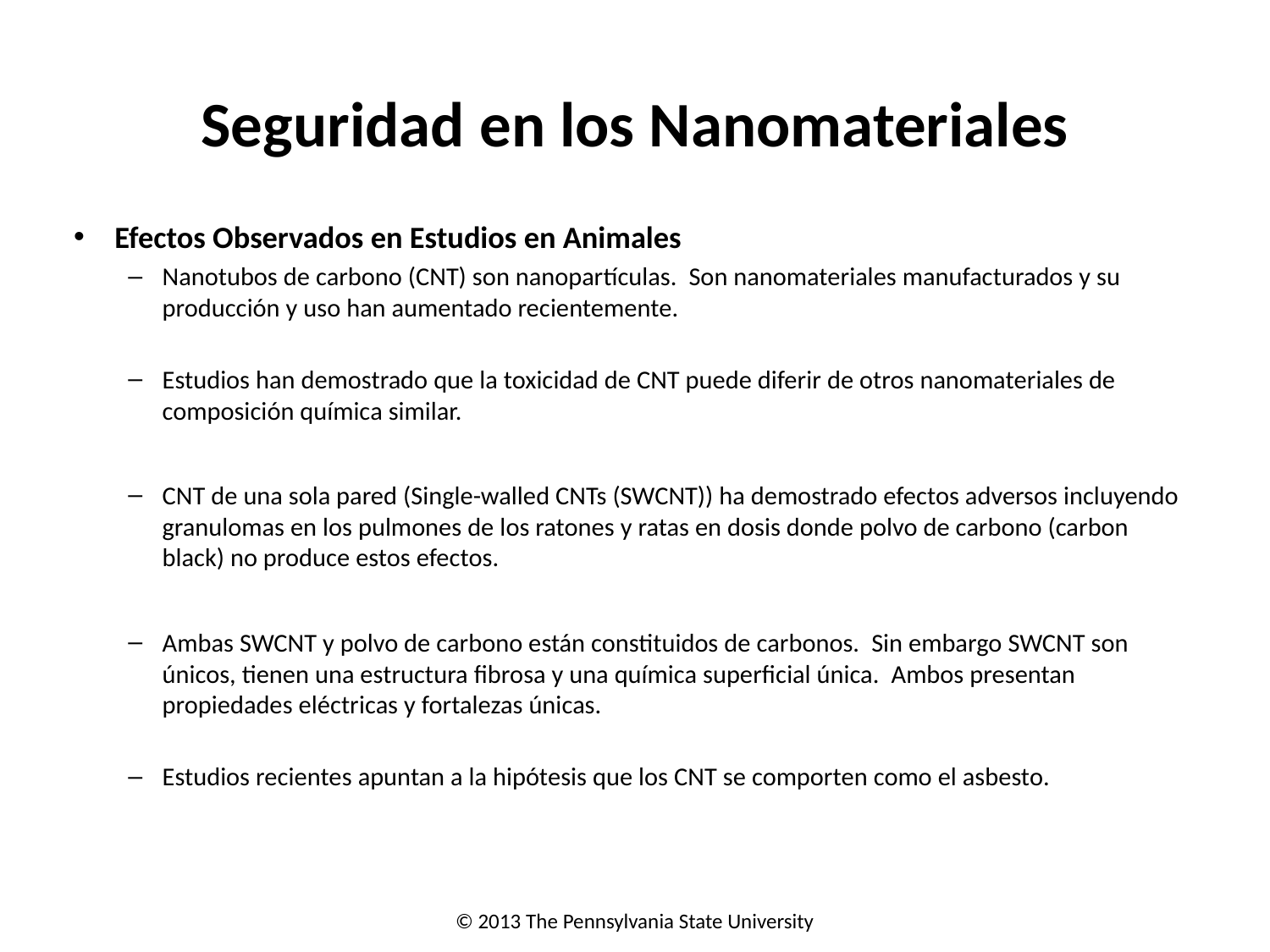

# Seguridad en los Nanomateriales
Efectos Observados en Estudios en Animales
Nanotubos de carbono (CNT) son nanopartículas.  Son nanomateriales manufacturados y su producción y uso han aumentado recientemente.

Estudios han demostrado que la toxicidad de CNT puede diferir de otros nanomateriales de composición química similar.

CNT de una sola pared (Single-walled CNTs (SWCNT)) ha demostrado efectos adversos incluyendo granulomas en los pulmones de los ratones y ratas en dosis donde polvo de carbono (carbon black) no produce estos efectos.

Ambas SWCNT y polvo de carbono están constituidos de carbonos.  Sin embargo SWCNT son únicos, tienen una estructura fibrosa y una química superficial única.  Ambos presentan propiedades eléctricas y fortalezas únicas.

Estudios recientes apuntan a la hipótesis que los CNT se comporten como el asbesto.